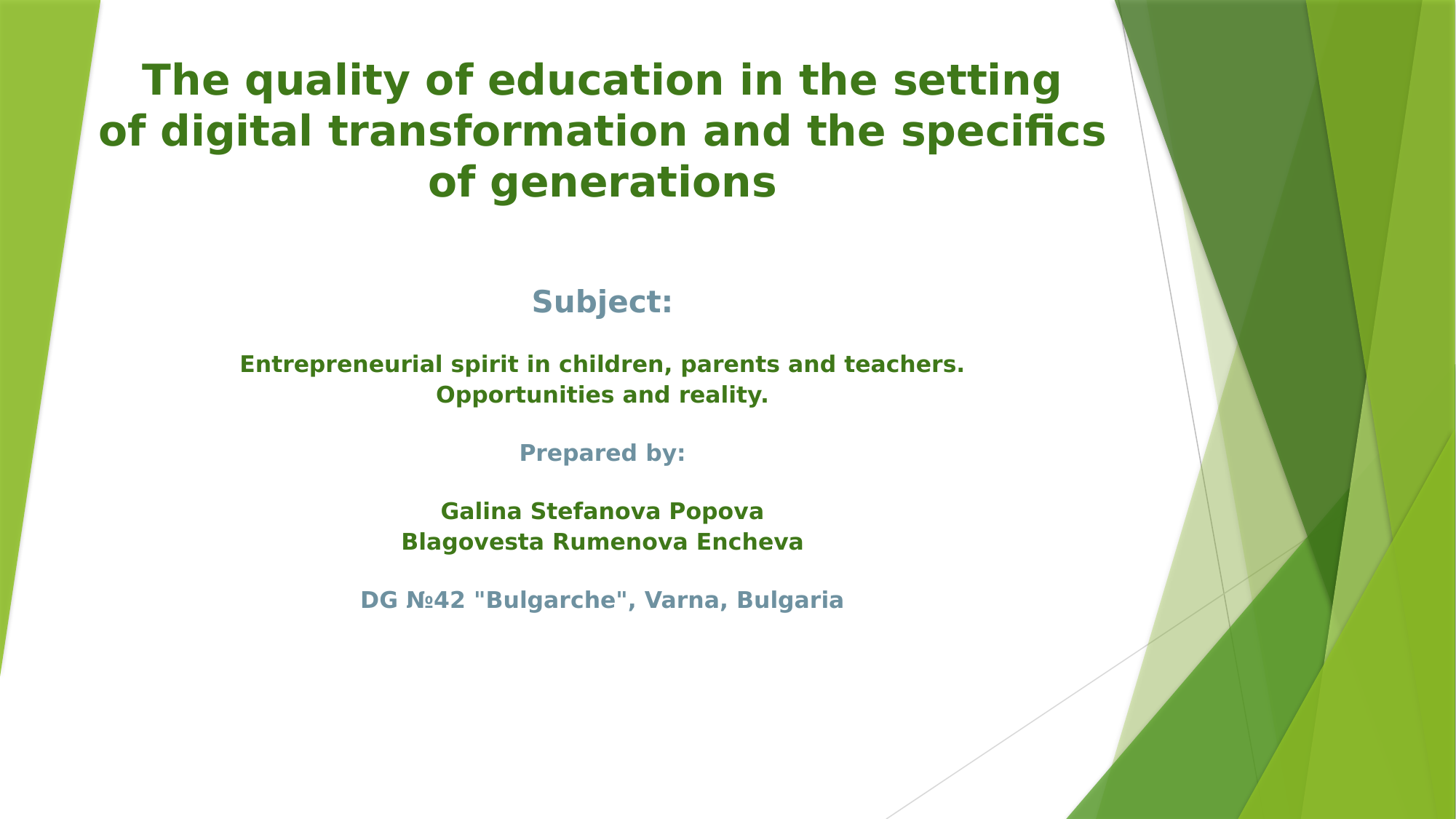

# The quality of education in the setting of digital transformation and the specifics of generations
Subject:
Entrepreneurial spirit in children, parents and teachers.
Opportunities and reality.
Prepared by:
Galina Stefanova Popova
Blagovesta Rumenova Encheva
DG №42 "Bulgarche", Varna, Bulgaria